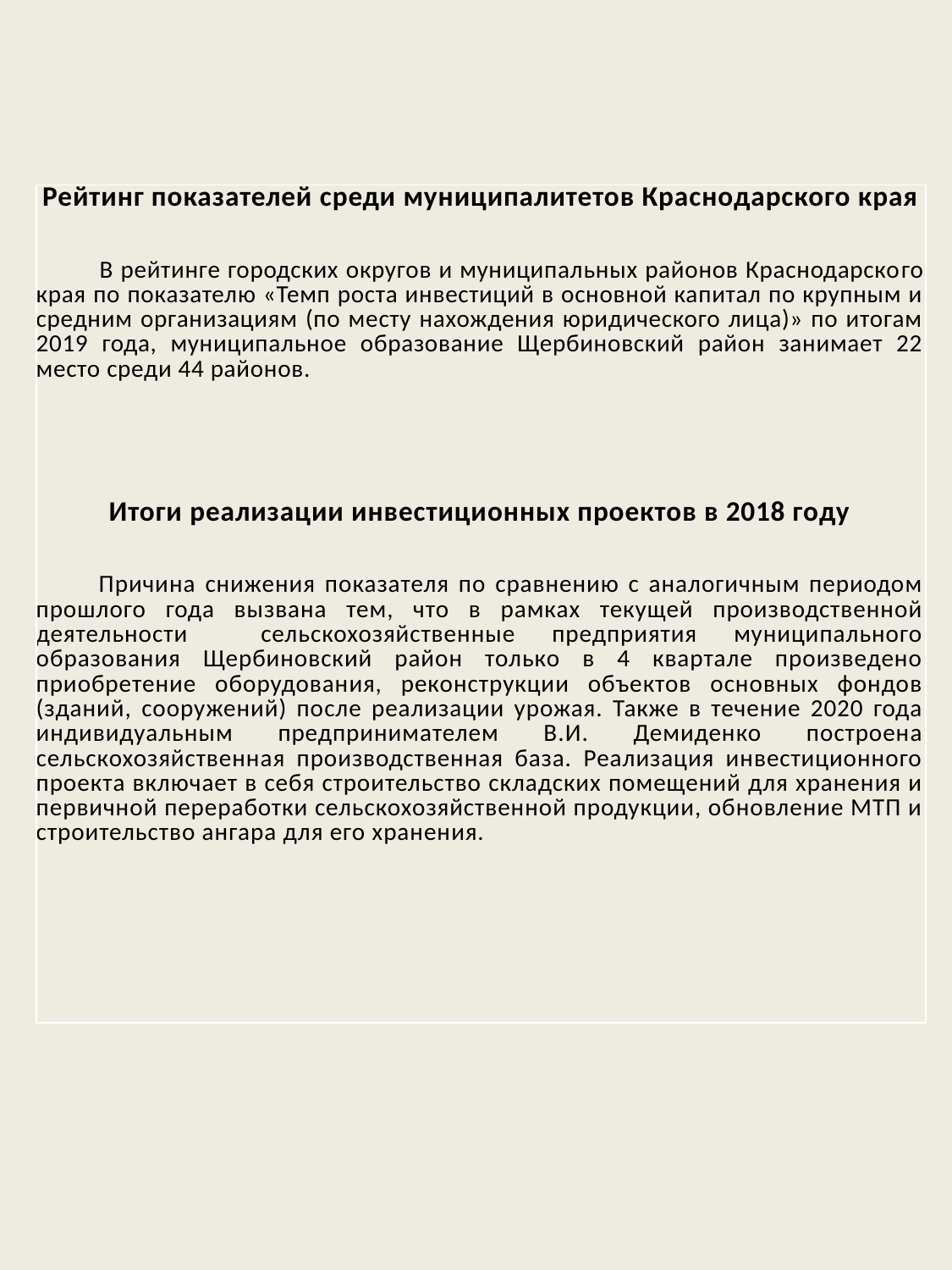

| Рейтинг показателей среди муниципалитетов Краснодарского края В рейтинге городских округов и муниципальных районов Краснодарско­го края по показателю «Темп роста инвестиций в основной капитал по крупным и средним организациям (по месту нахождения юридического лица)» по итогам 2019 года, муниципальное образование Щербиновский район занимает 22 место среди 44 районов. Итоги реализации инвестиционных проектов в 2018 году Причина снижения показателя по сравнению с аналогичным периодом прошлого года вызвана тем, что в рамках текущей производственной деятельности сельскохозяйственные предприятия муниципального образования Щербиновский район только в 4 квартале произведено приобретение оборудования, реконструкции объектов основных фондов (зданий, сооружений) после реализации урожая. Также в течение 2020 года индивидуальным предпринимателем В.И. Демиденко построена сельскохозяйственная производственная база. Реализация инвестиционного проекта включает в себя строительство складских помещений для хранения и первичной переработки сельскохозяйственной продукции, обновление МТП и строительство ангара для его хранения. |
| --- |